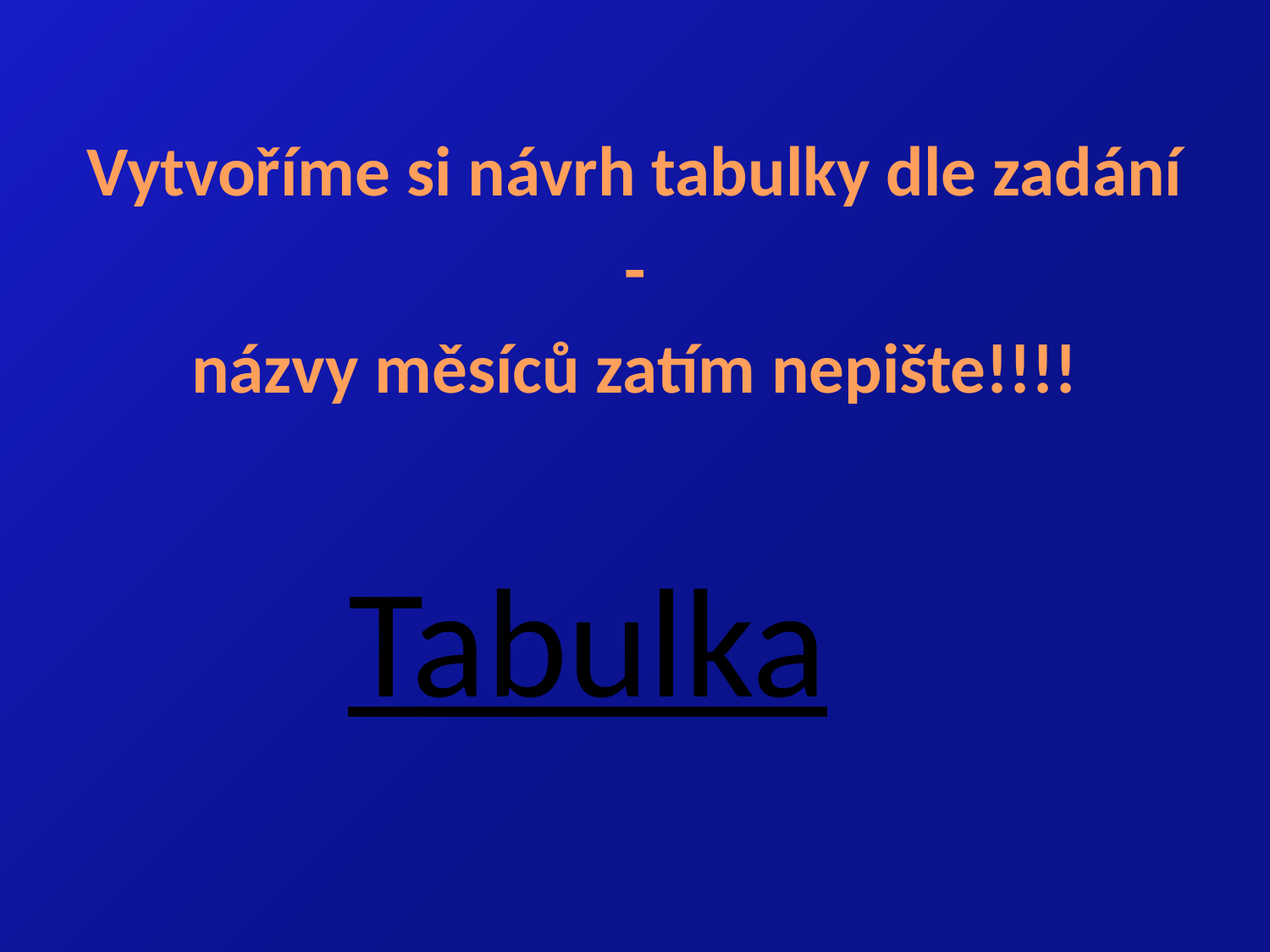

Vytvoříme si návrh tabulky dle zadání
-
názvy měsíců zatím nepište!!!!
Tabulka